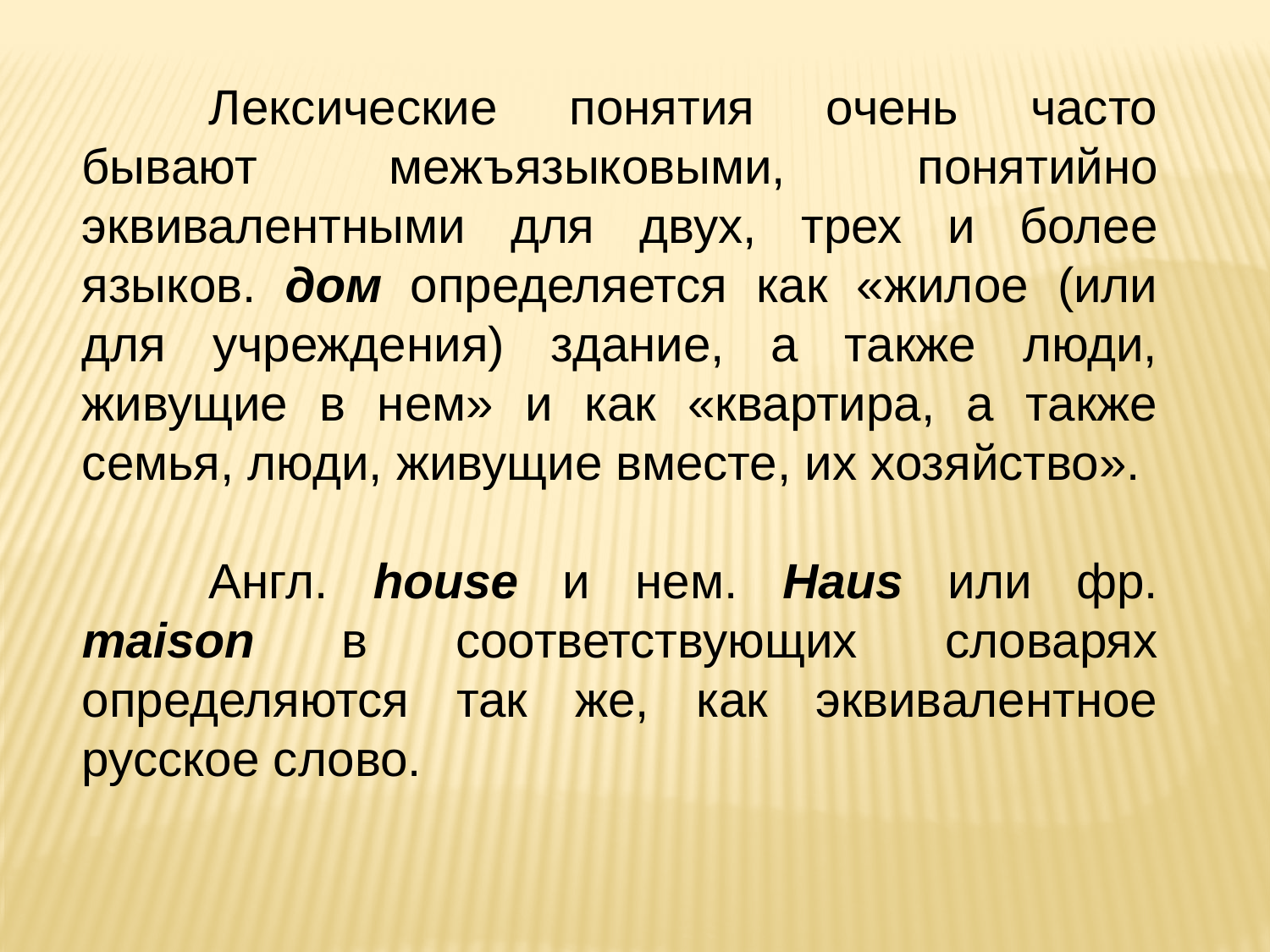

Лексические понятия очень часто бывают межъязыковыми, понятийно эквивалентными для двух, трех и более языков. дом определяется как «жилое (или для учреждения) здание, а также люди, живущие в нем» и как «квартира, а также семья, люди, живущие вместе, их хозяйство».

	Англ. house и нем. Наus или фр. maison в соответствующих словарях определяются так же, как эквивалентное русское слово.